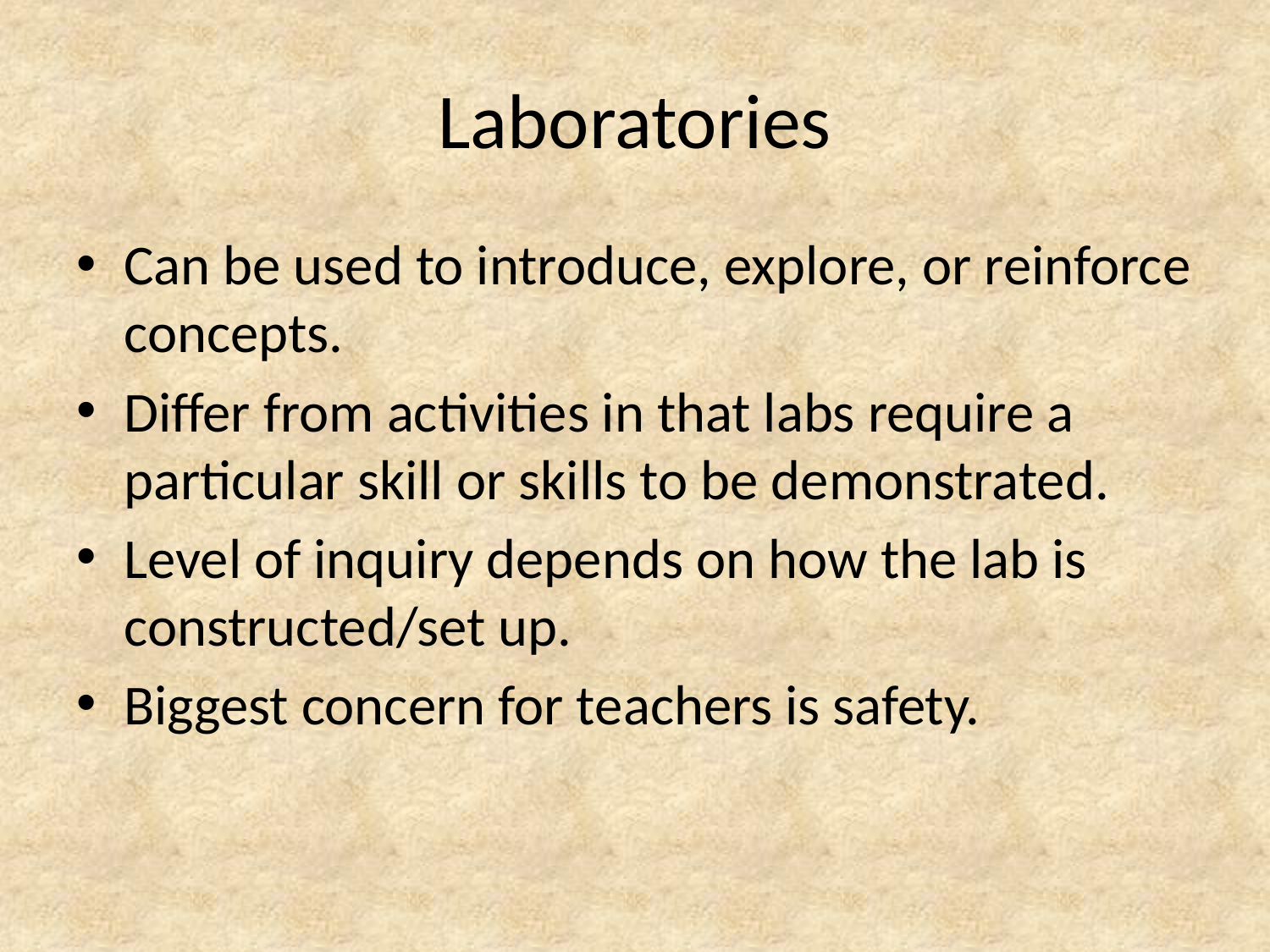

# Laboratories
Can be used to introduce, explore, or reinforce concepts.
Differ from activities in that labs require a particular skill or skills to be demonstrated.
Level of inquiry depends on how the lab is constructed/set up.
Biggest concern for teachers is safety.